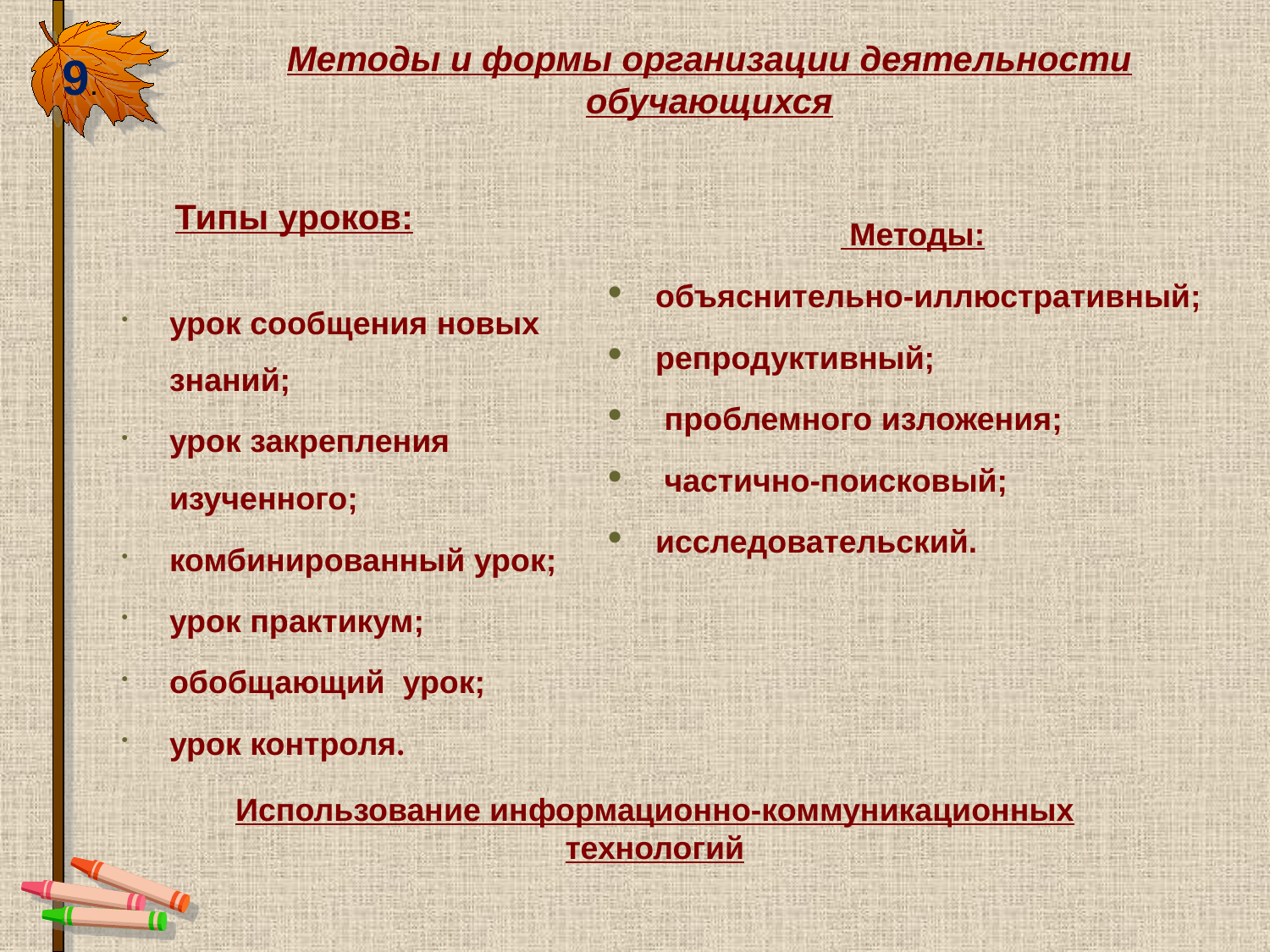

Методы и формы организации деятельности обучающихся

9.
     Типы уроков:
урок сообщения новых знаний;
урок закрепления изученного;
комбинированный урок;
урок практикум;
обобщающий  урок;
урок контроля.
 Методы:
объяснительно-иллюстративный;
репродуктивный;
 проблемного изложения;
 частично-поисковый;
исследовательский.

Использование информационно-коммуникационных технологий